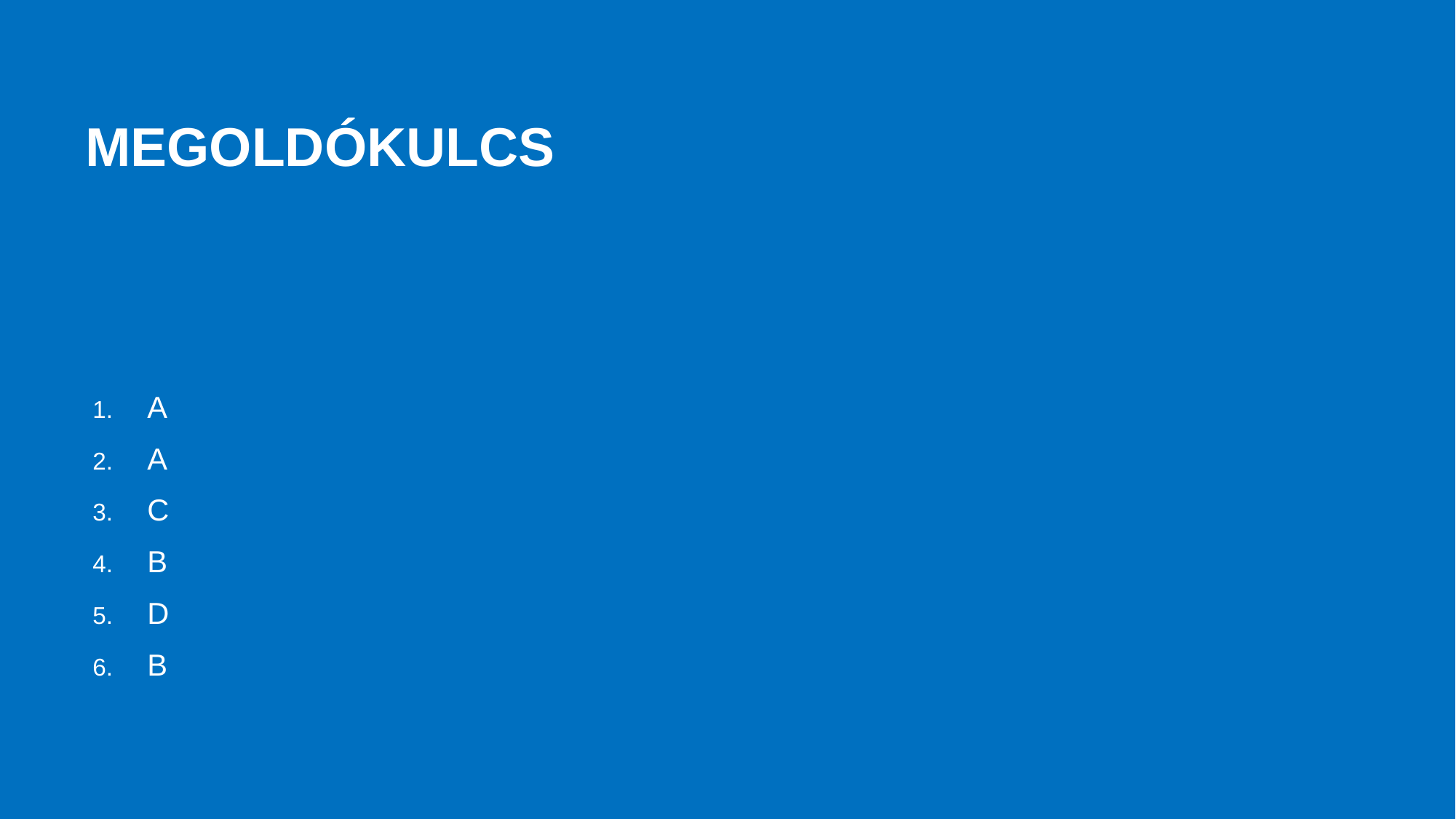

# Megoldókulcs
A
A
C
B
D
B